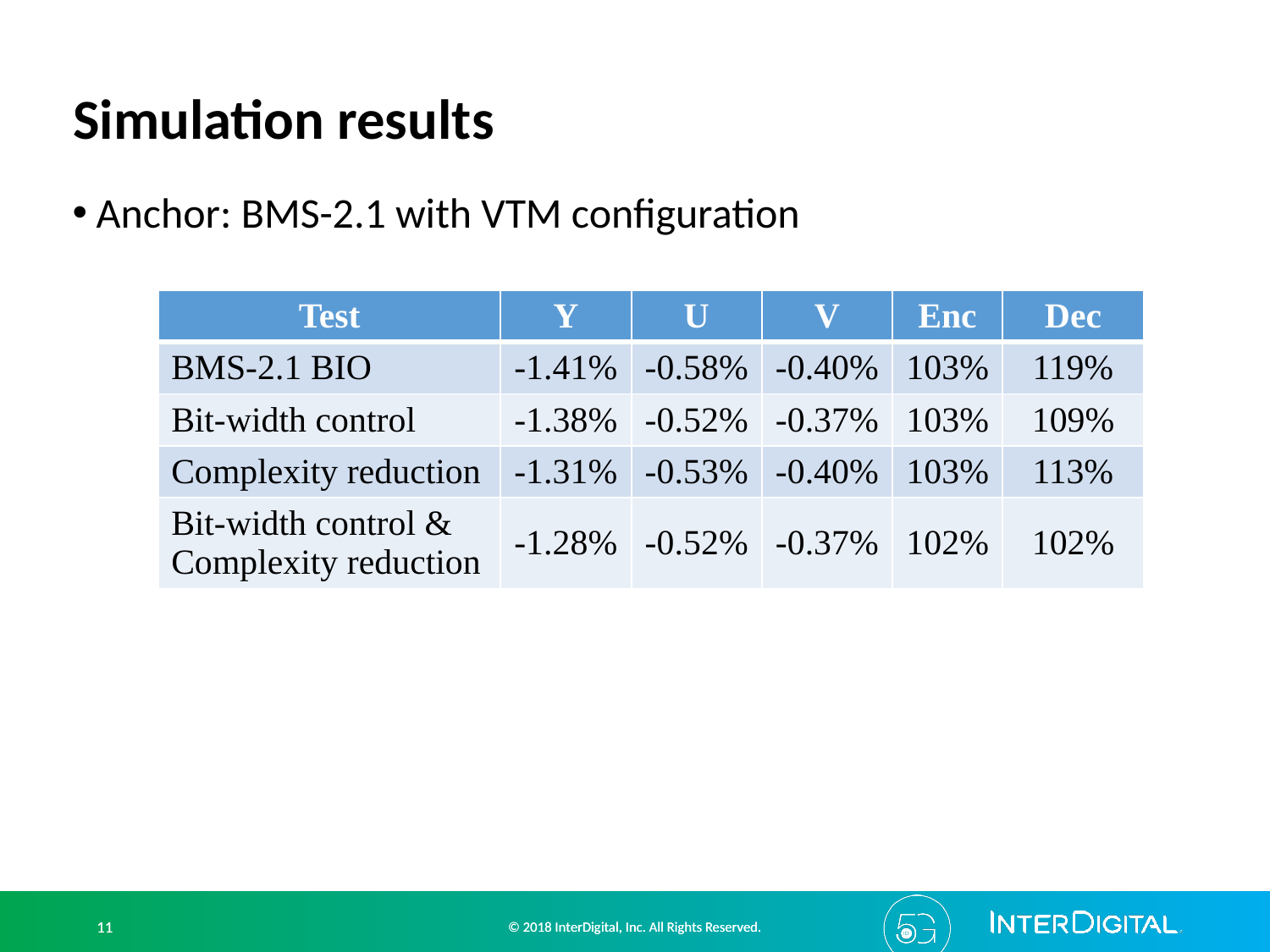

# Simulation results
Anchor: BMS-2.1 with VTM configuration
| Test | Y | U | V | Enc | Dec |
| --- | --- | --- | --- | --- | --- |
| BMS-2.1 BIO | -1.41% | -0.58% | -0.40% | 103% | 119% |
| Bit-width control | -1.38% | -0.52% | -0.37% | 103% | 109% |
| Complexity reduction | -1.31% | -0.53% | -0.40% | 103% | 113% |
| Bit-width control & Complexity reduction | -1.28% | -0.52% | -0.37% | 102% | 102% |
© 2018 InterDigital, Inc. All Rights Reserved.
© 2018 InterDigital, Inc. All Rights Reserved.
11
11